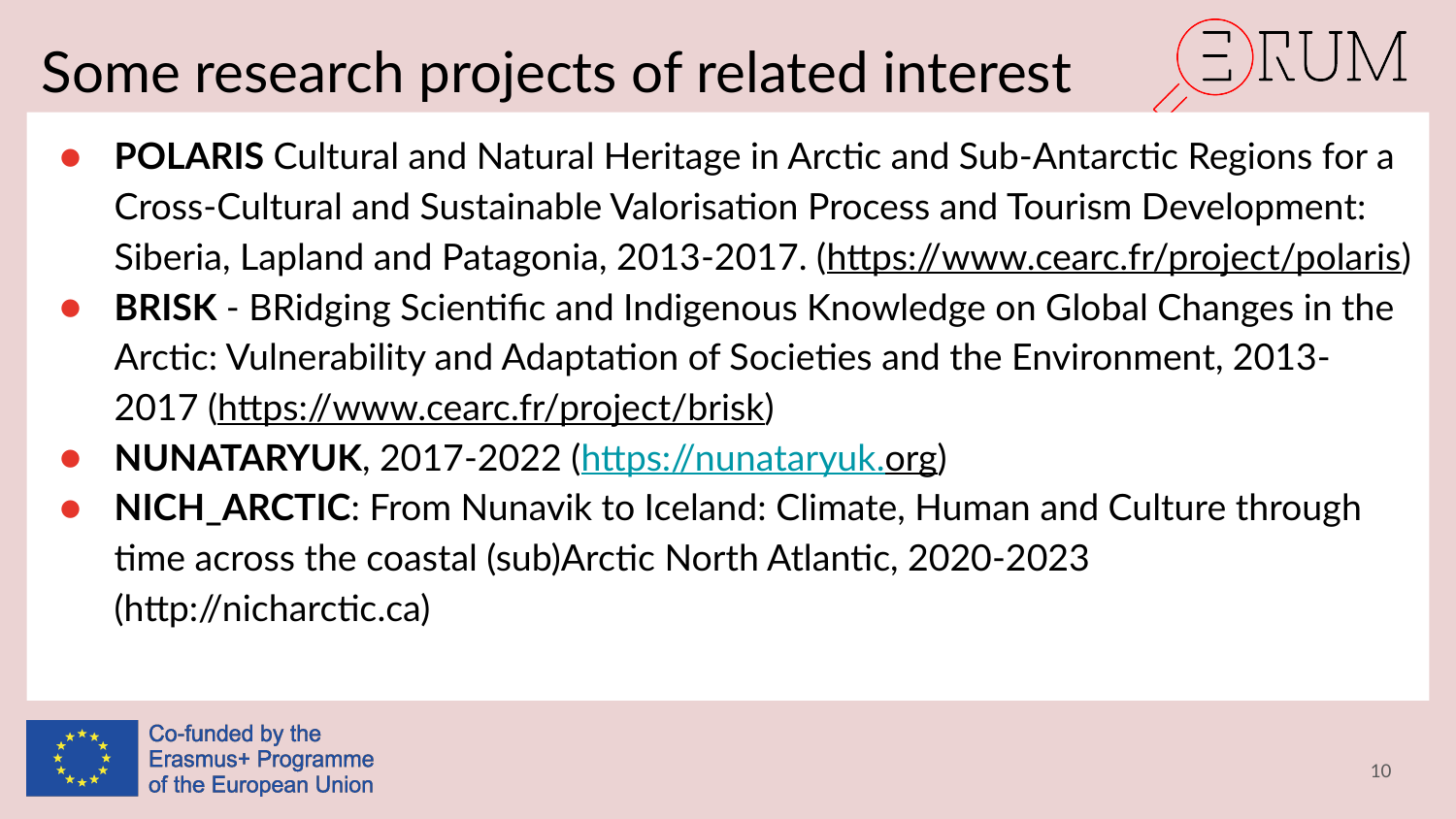

# Some research projects of related interest
POLARIS Cultural and Natural Heritage in Arctic and Sub-Antarctic Regions for a Cross-Cultural and Sustainable Valorisation Process and Tourism Development:  Siberia, Lapland and Patagonia, 2013-2017. (https://www.cearc.fr/project/polaris)
BRISK - BRidging Scientific and Indigenous Knowledge on Global Changes in the Arctic: Vulnerability and Adaptation of Societies and the Environment, 2013-2017 (https://www.cearc.fr/project/brisk)
NUNATARYUK, 2017-2022 (https://nunataryuk.org)
NICH_ARCTIC: From Nunavik to Iceland: Climate, Human and Culture through time across the coastal (sub)Arctic North Atlantic, 2020-2023 (http://nicharctic.ca)
10